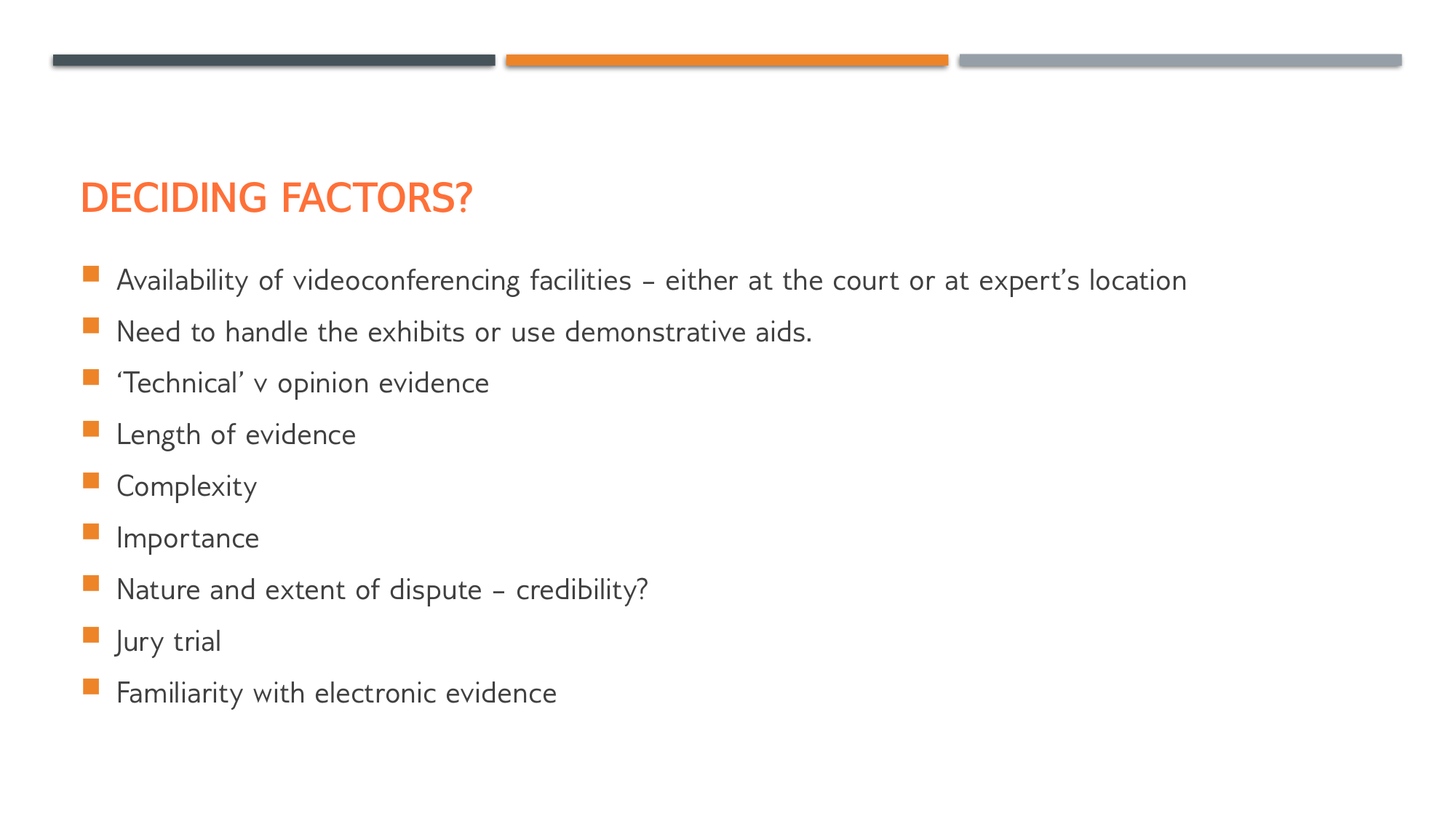

# Deciding factors?
Availability of videoconferencing facilities – either at the court or at expert’s location
Need to handle the exhibits or use demonstrative aids.
‘Technical’ v opinion evidence
Length of evidence
Complexity
Importance
Nature and extent of dispute – credibility?
Jury trial
Familiarity with electronic evidence